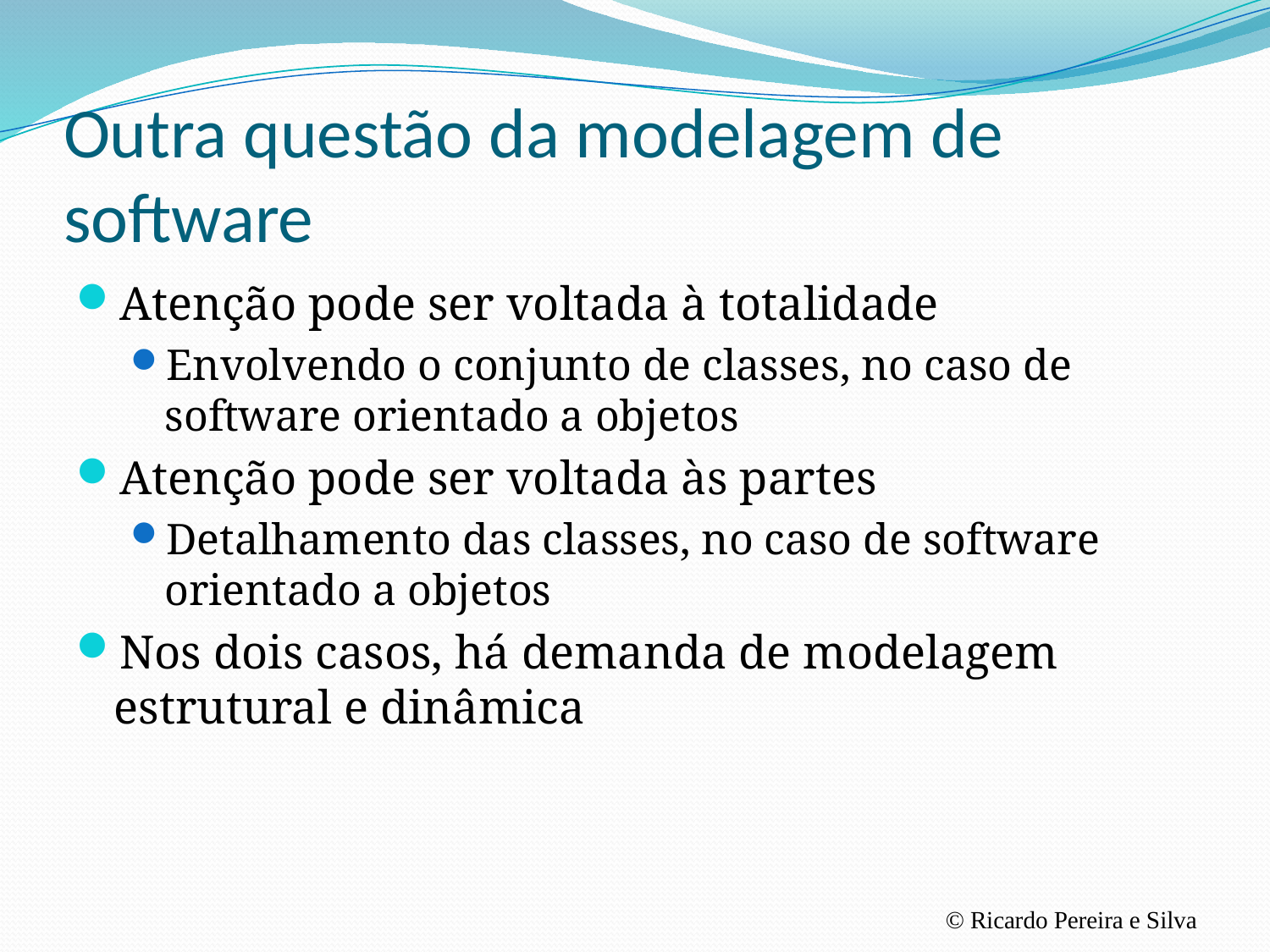

# Outra questão da modelagem de software
Atenção pode ser voltada à totalidade
Envolvendo o conjunto de classes, no caso de software orientado a objetos
Atenção pode ser voltada às partes
Detalhamento das classes, no caso de software orientado a objetos
Nos dois casos, há demanda de modelagem estrutural e dinâmica

© Ricardo Pereira e Silva